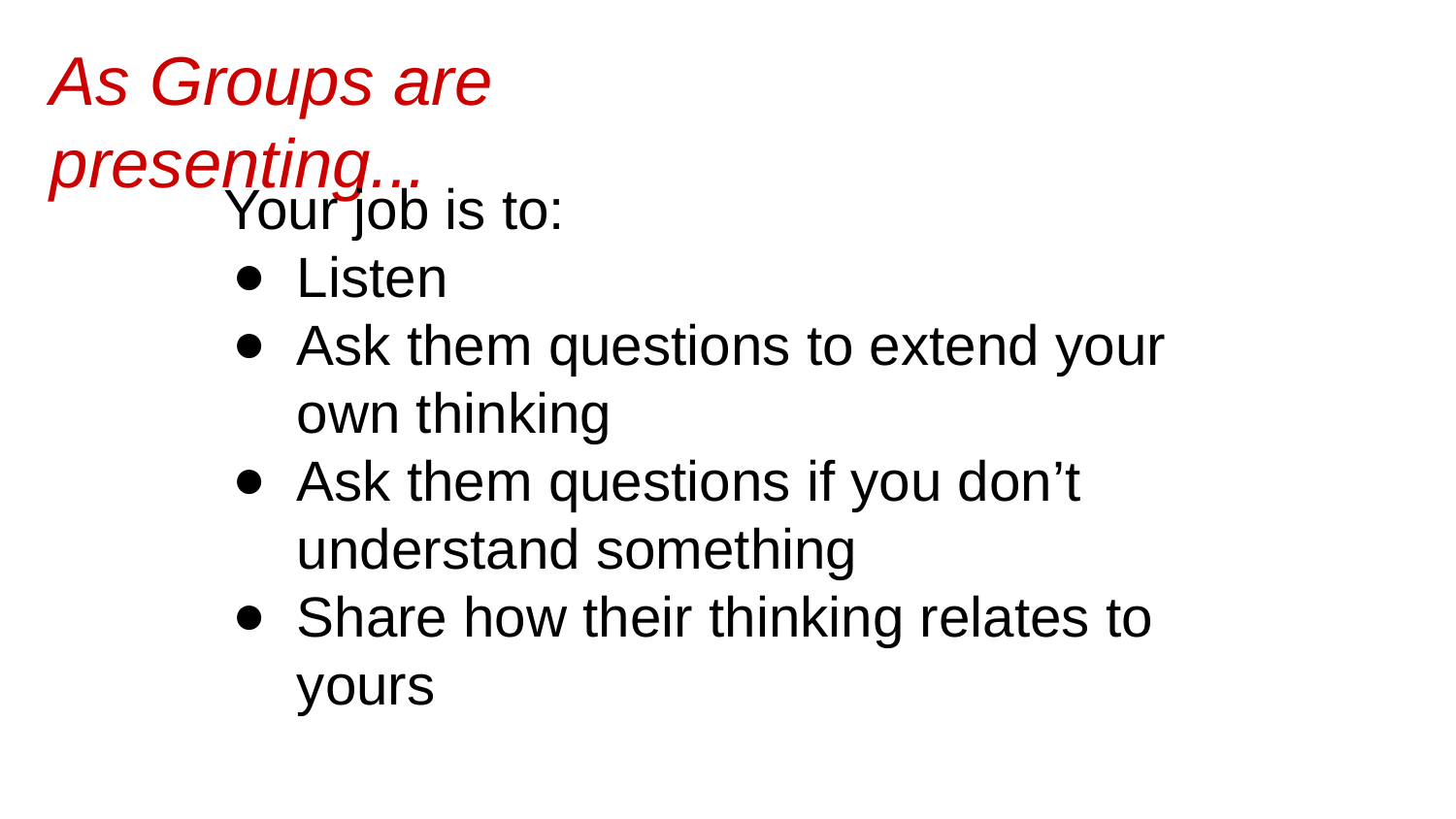

As Groups are presenting...
Your job is to:
Listen
Ask them questions to extend your own thinking
Ask them questions if you don’t understand something
Share how their thinking relates to yours